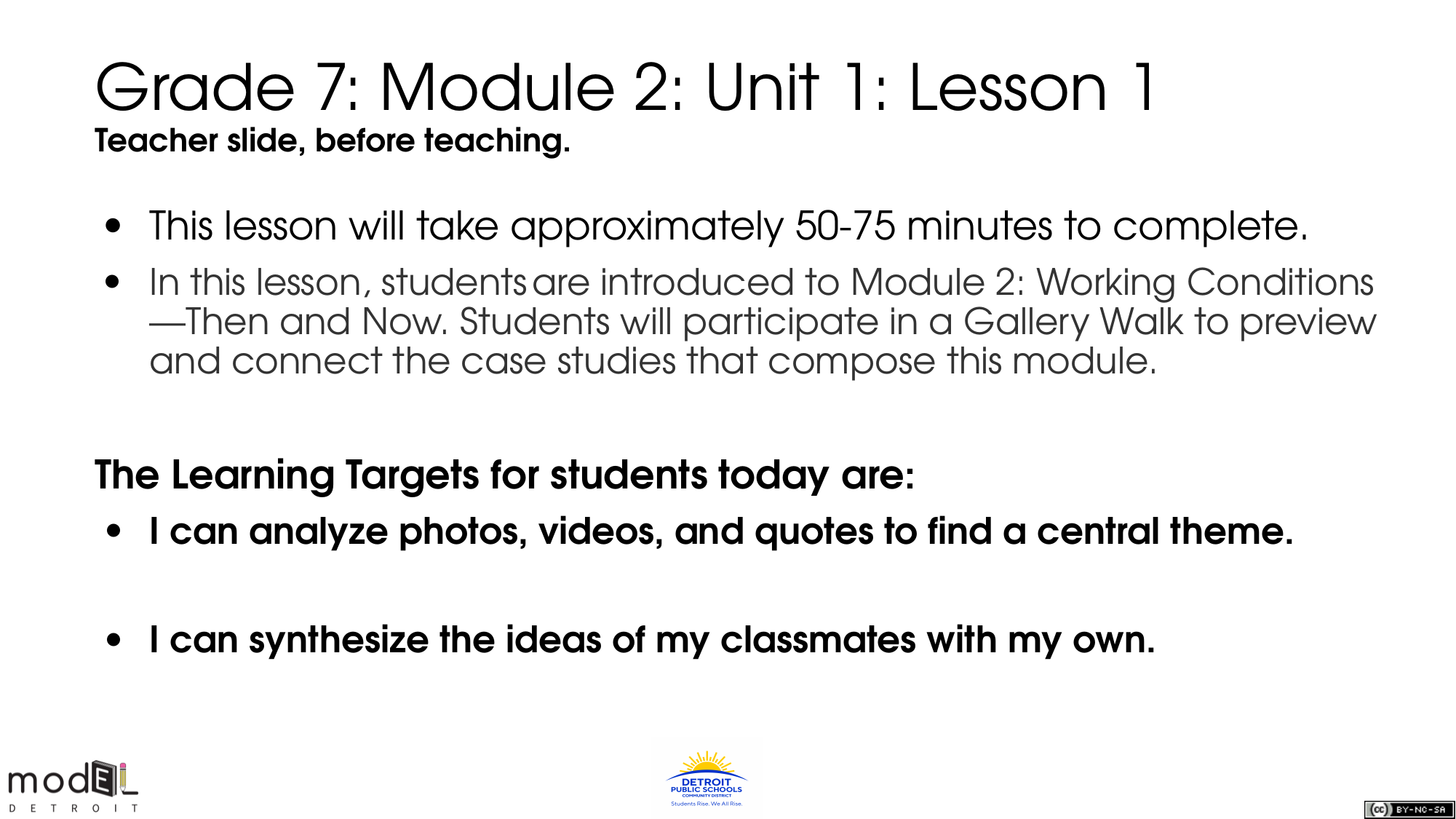

# Grade 7: Module 2: Unit 1: Lesson 1
Teacher slide, before teaching.
This lesson will take approximately 50-75 minutes to complete.
In this lesson, students are introduced to Module 2: Working Conditions—Then and Now. Students will participate in a Gallery Walk to preview and connect the case studies that compose this module.

The Learning Targets for students today are:
I can analyze photos, videos, and quotes to find a central theme.

I can synthesize the ideas of my classmates with my own.